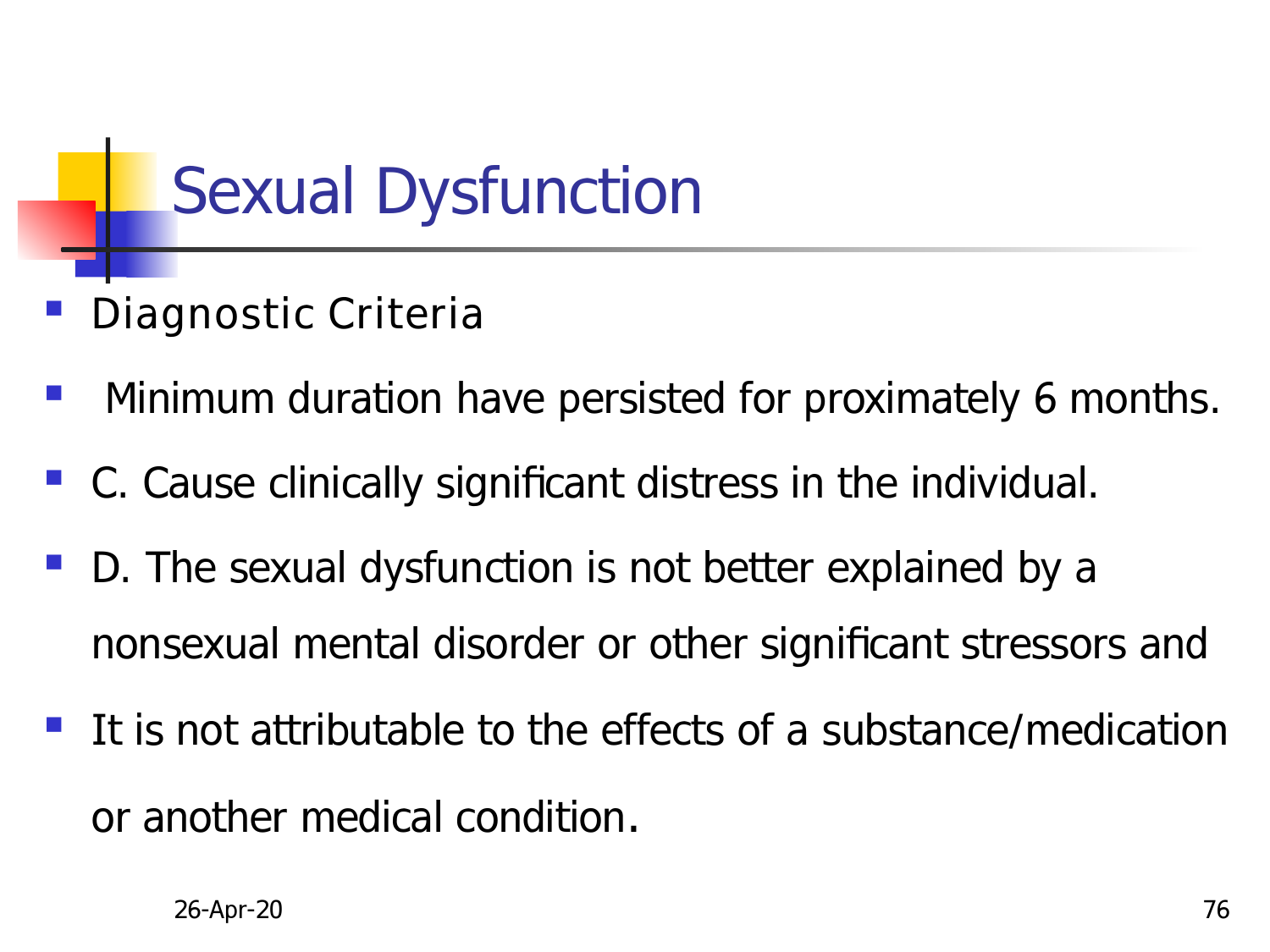

# Sexual Dysfunction
Diagnostic Criteria
 Minimum duration have persisted for proximately 6 months.
C. Cause clinically significant distress in the individual.
D. The sexual dysfunction is not better explained by a nonsexual mental disorder or other significant stressors and
It is not attributable to the effects of a substance/medication or another medical condition.
26-Apr-20
76